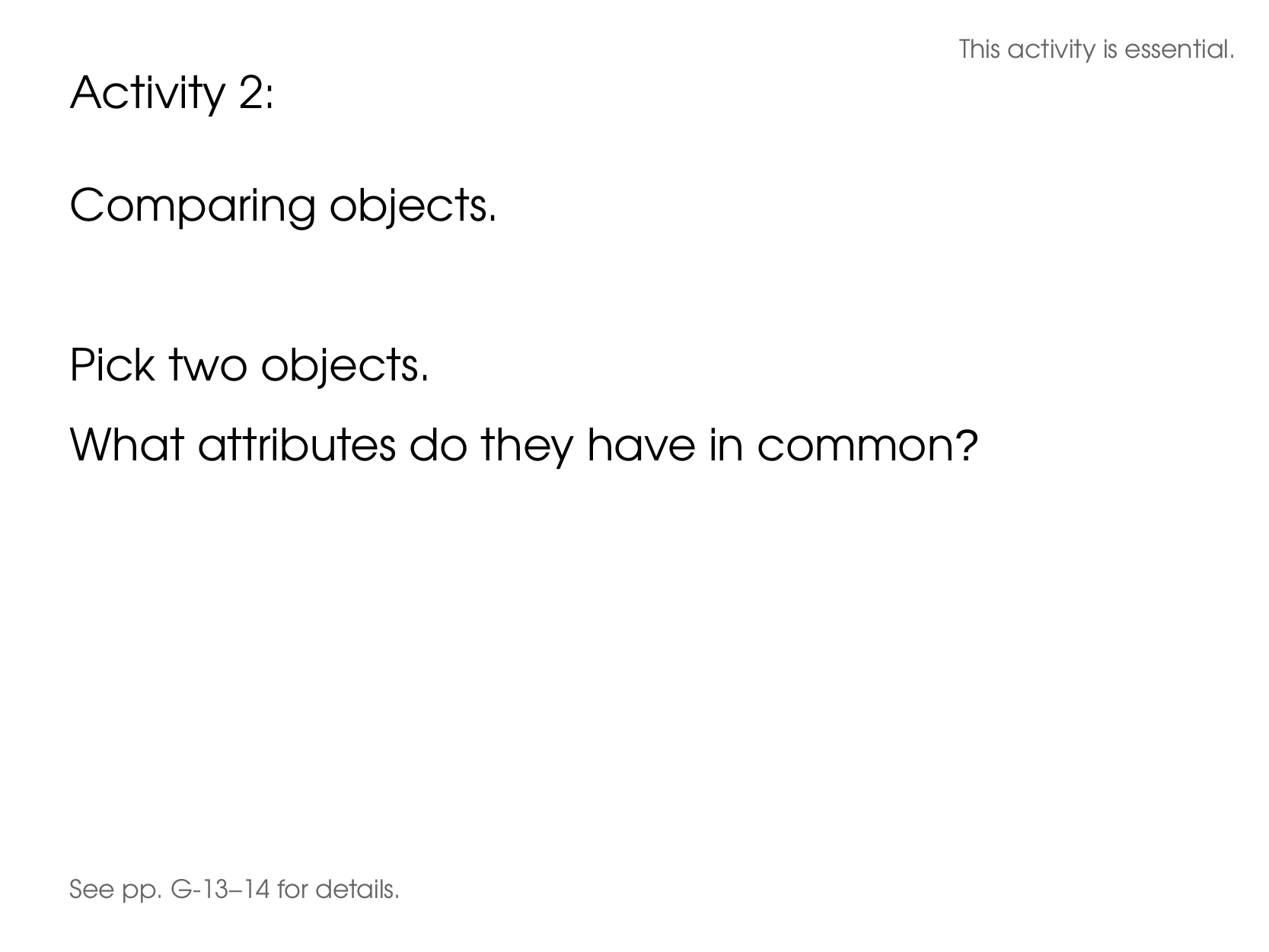

This activity is essential.
Activity 2:
Comparing objects.

Pick two objects.
What attributes do they have in common?
See pp. G-13–14 for details.